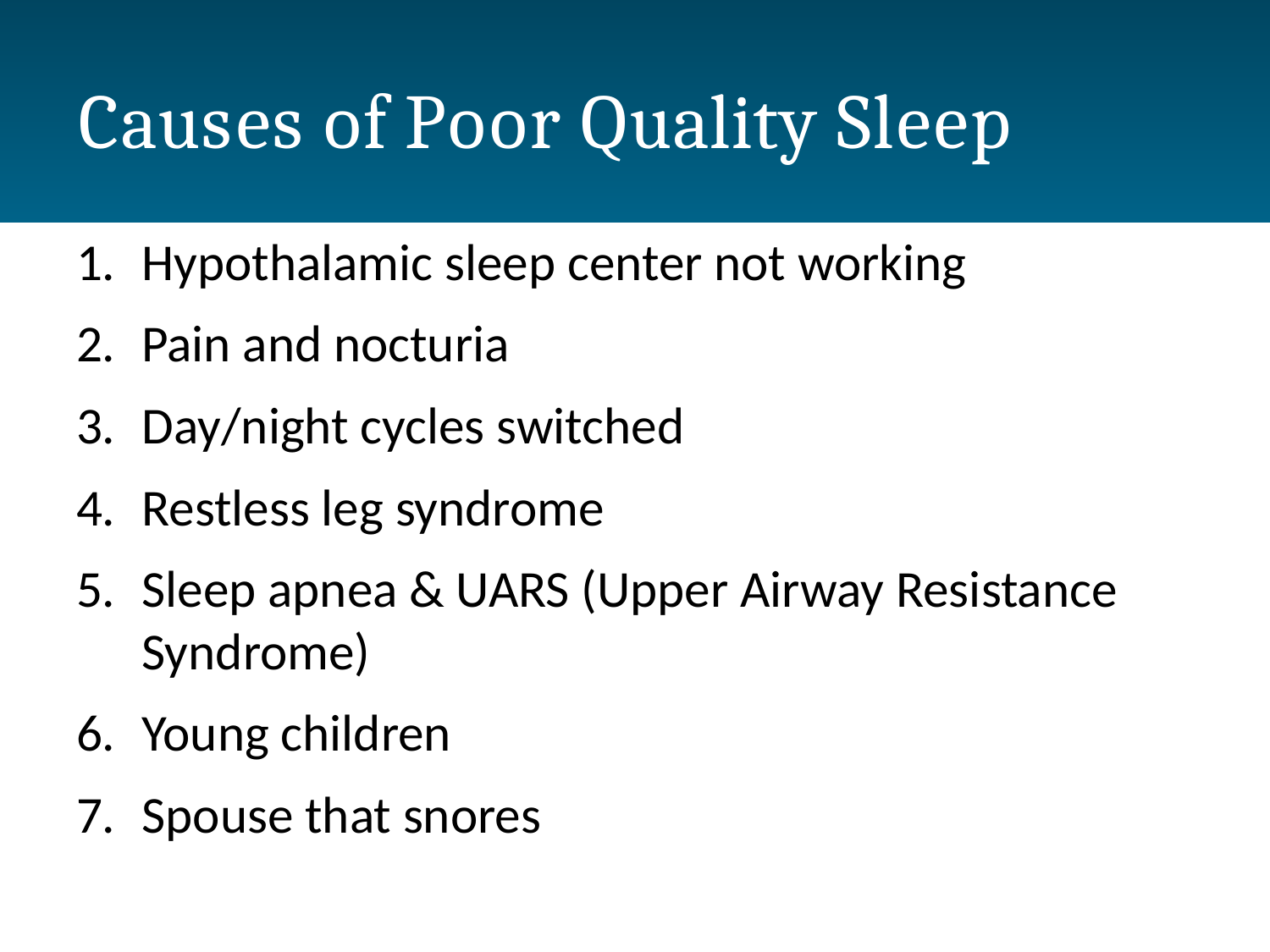

# Causes of Poor Quality Sleep
Hypothalamic sleep center not working
Pain and nocturia
Day/night cycles switched
Restless leg syndrome
Sleep apnea & UARS (Upper Airway Resistance Syndrome)
Young children
Spouse that snores